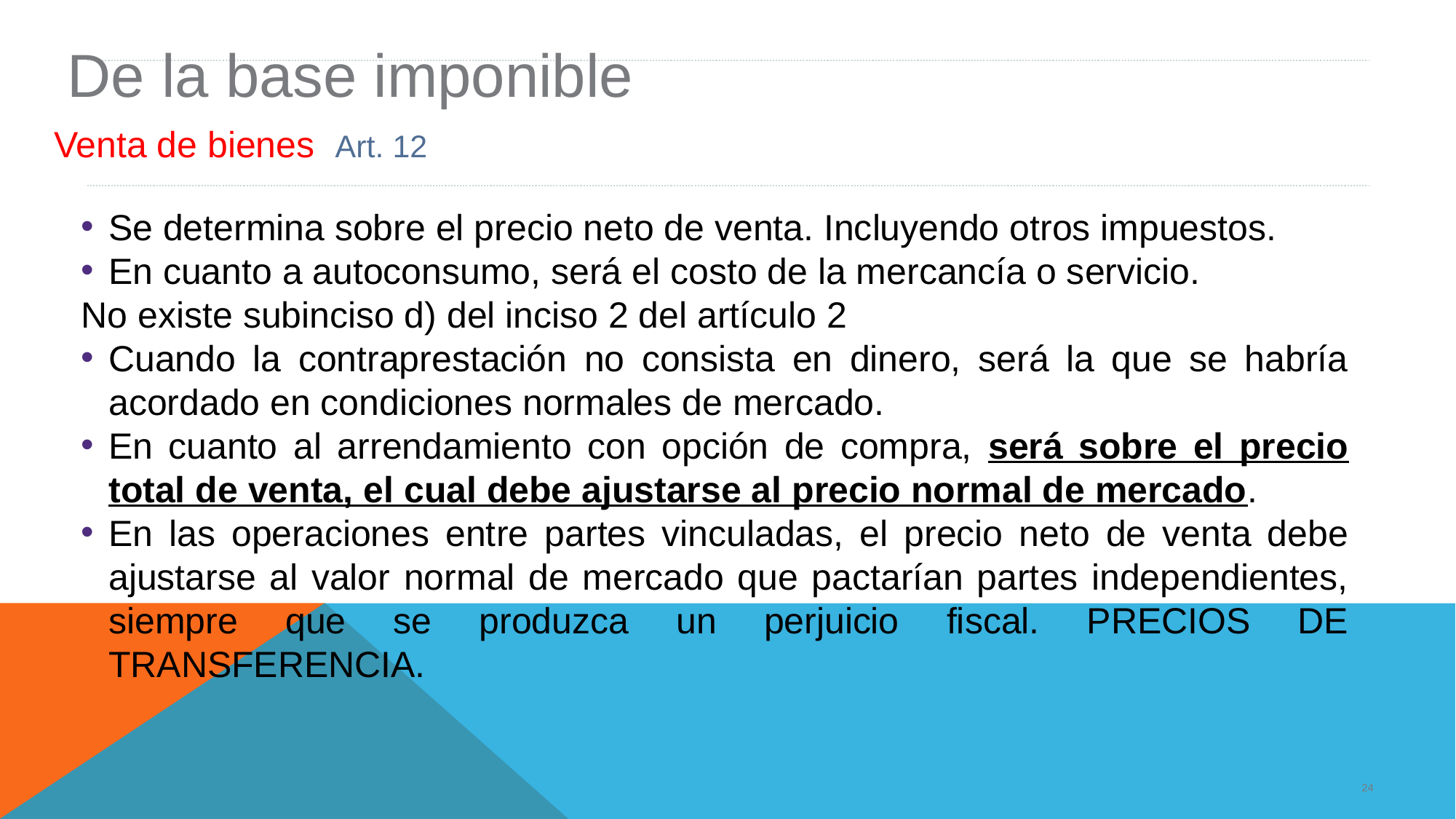

De la base imponible
Venta de bienes  Art. 12

Se determina sobre el precio neto de venta. Incluyendo otros impuestos.
En cuanto a autoconsumo, será el costo de la mercancía o servicio.
No existe subinciso d) del inciso 2 del artículo 2
Cuando la contraprestación no consista en dinero, será la que se habría acordado en condiciones normales de mercado.
En cuanto al arrendamiento con opción de compra, será sobre el precio total de venta, el cual debe ajustarse al precio normal de mercado.
En las operaciones entre partes vinculadas, el precio neto de venta debe ajustarse al valor normal de mercado que pactarían partes independientes, siempre que se produzca un perjuicio fiscal. PRECIOS DE TRANSFERENCIA.